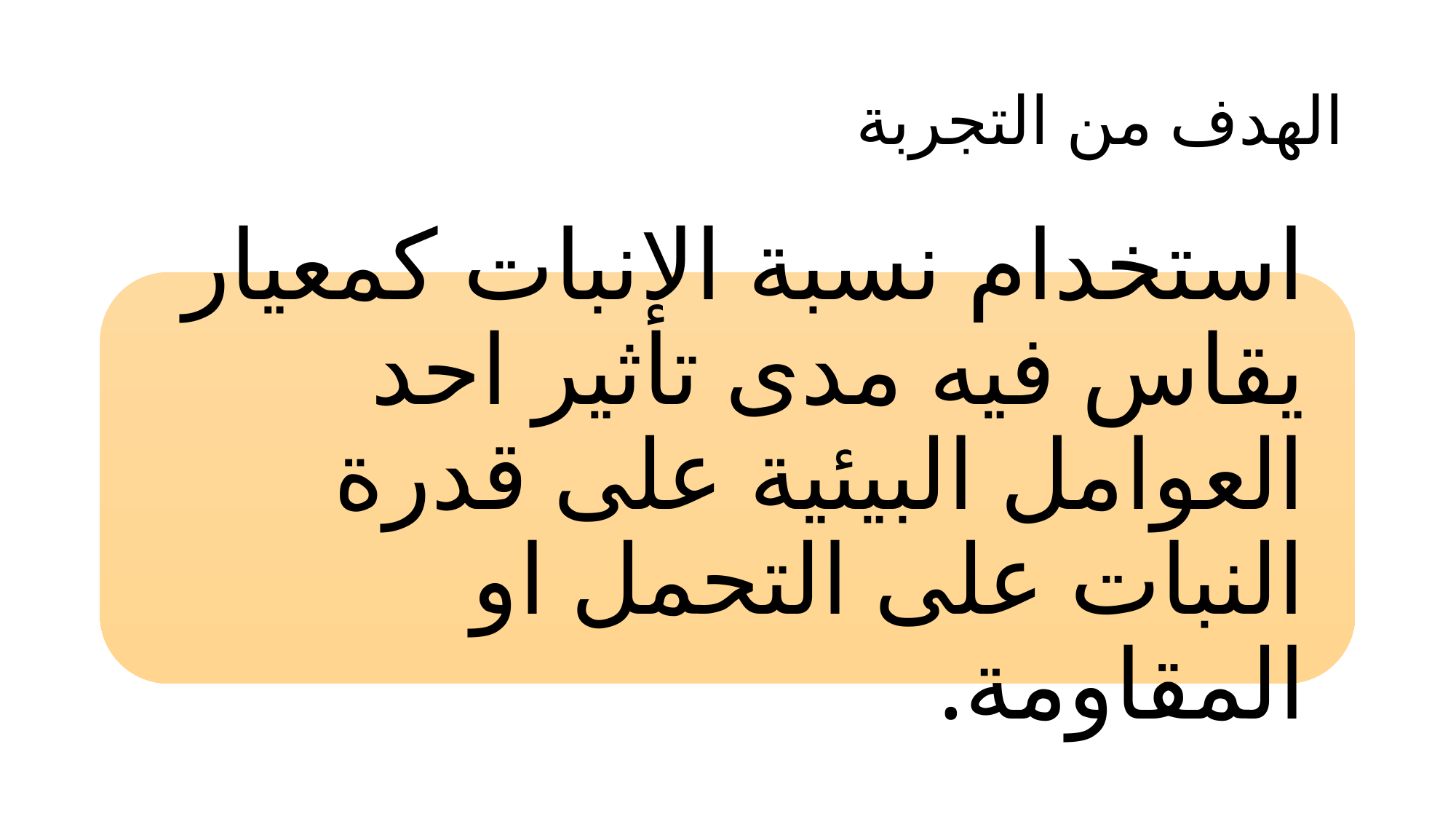

# الهدف من التجربة
استخدام نسبة الانبات كمعيار يقاس فيه مدى تأثير احد العوامل البيئية على قدرة النبات على التحمل او المقاومة.